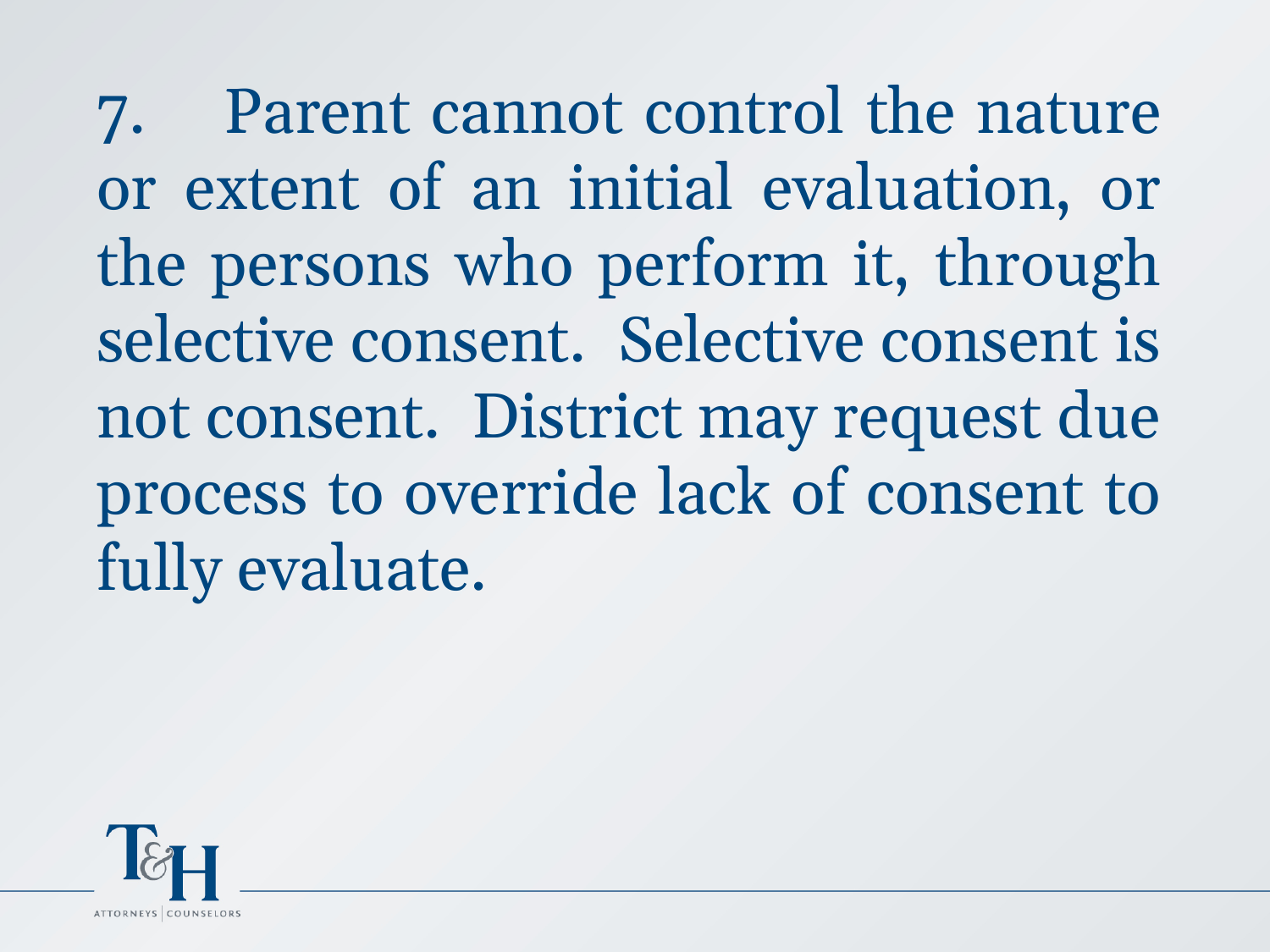

7.	Parent cannot control the nature or extent of an initial evaluation, or the persons who perform it, through selective consent.  Selective consent is not consent.  District may request due process to override lack of consent to fully evaluate.